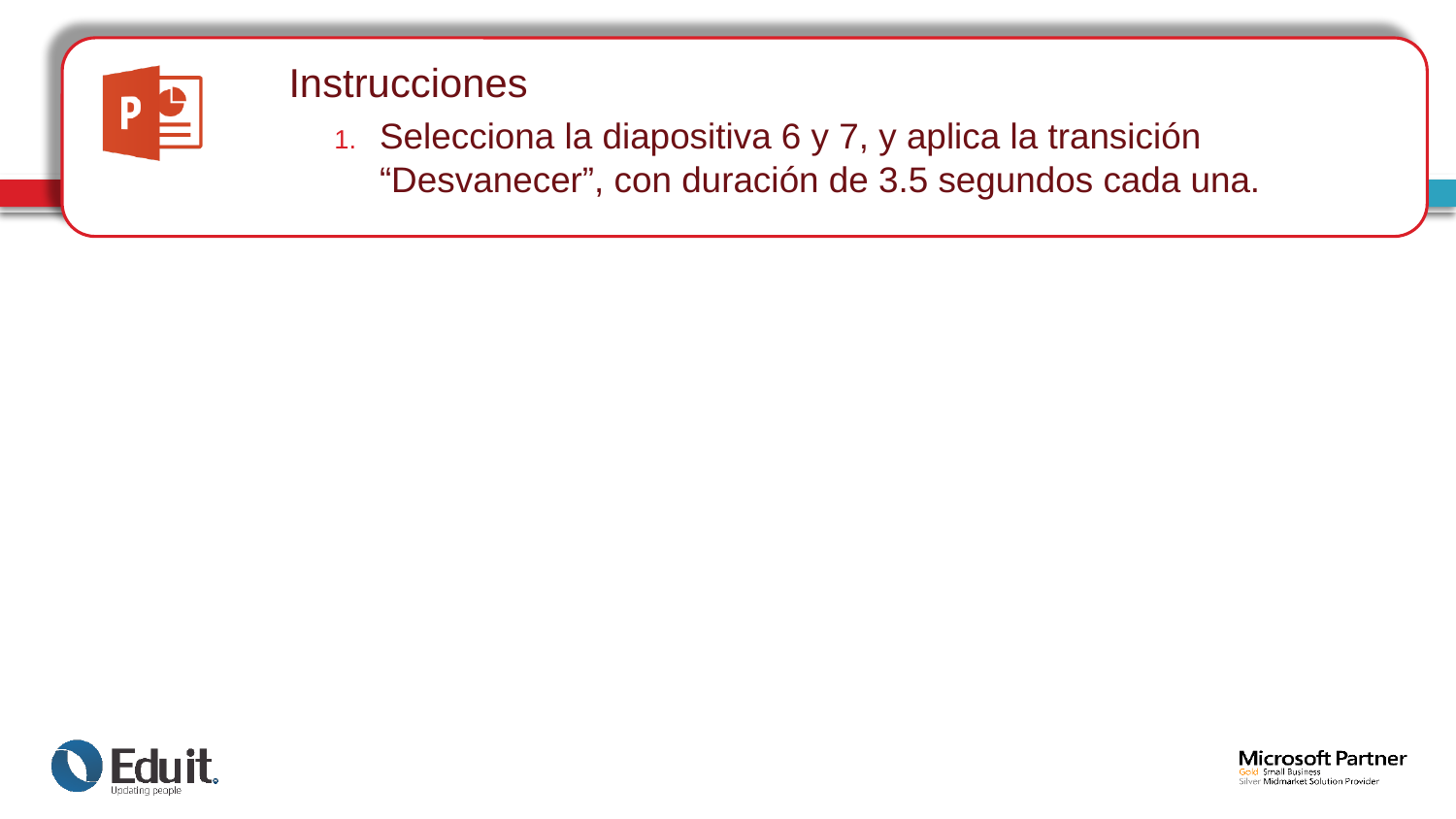

Instrucciones
Selecciona la diapositiva 6 y 7, y aplica la transición “Desvanecer”, con duración de 3.5 segundos cada una.